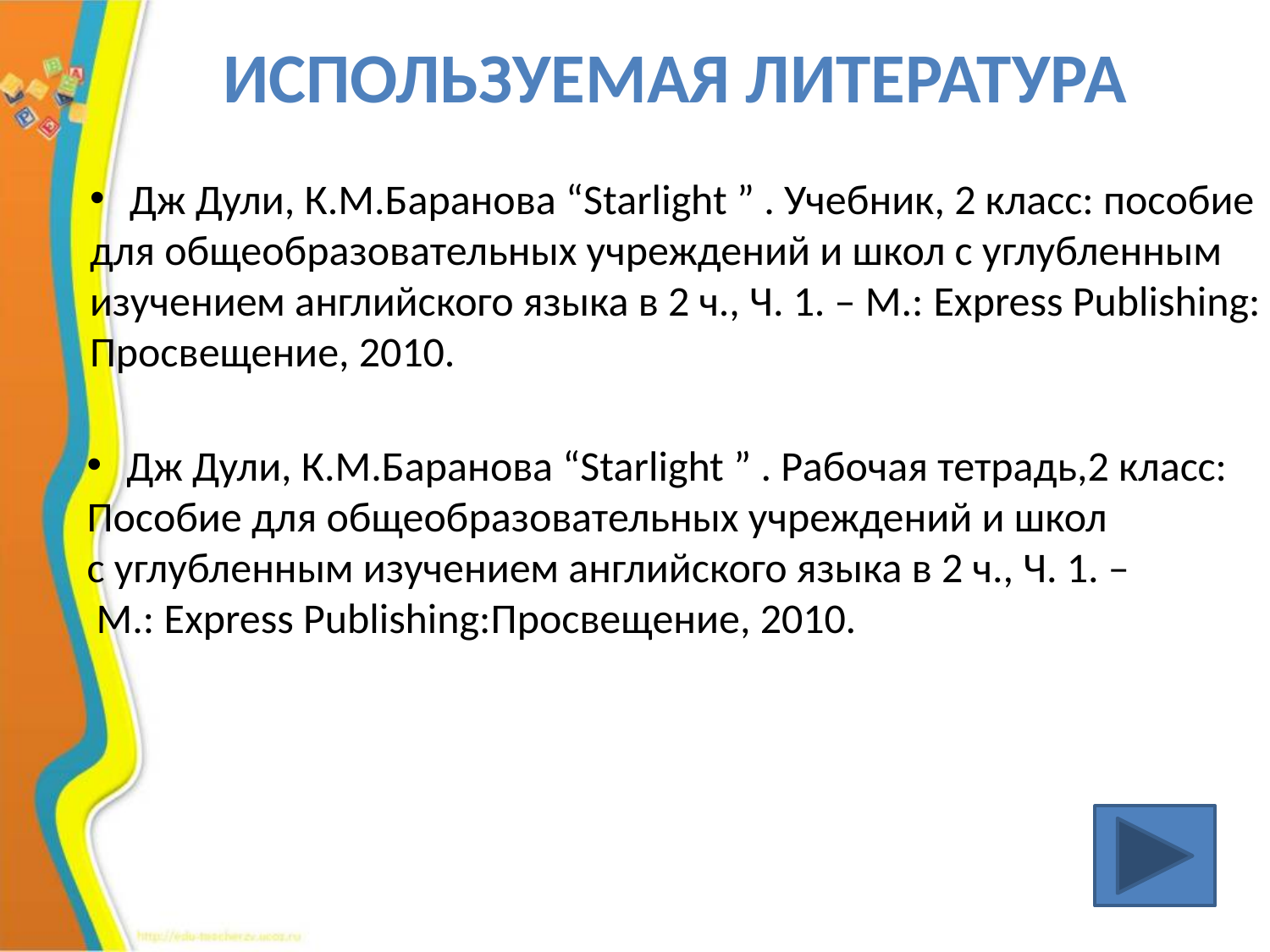

Используемая литература
Дж Дули, К.М.Баранова “Starlight ” . Учебник, 2 класс: пособие
для общеобразовательных учреждений и школ с углубленным
изучением английского языка в 2 ч., Ч. 1. – М.: Express Publishing:
Просвещение, 2010.
Дж Дули, К.М.Баранова “Starlight ” . Рабочая тетрадь,2 класс:
Пособие для общеобразовательных учреждений и школ
с углубленным изучением английского языка в 2 ч., Ч. 1. –
 М.: Express Publishing:Просвещение, 2010.